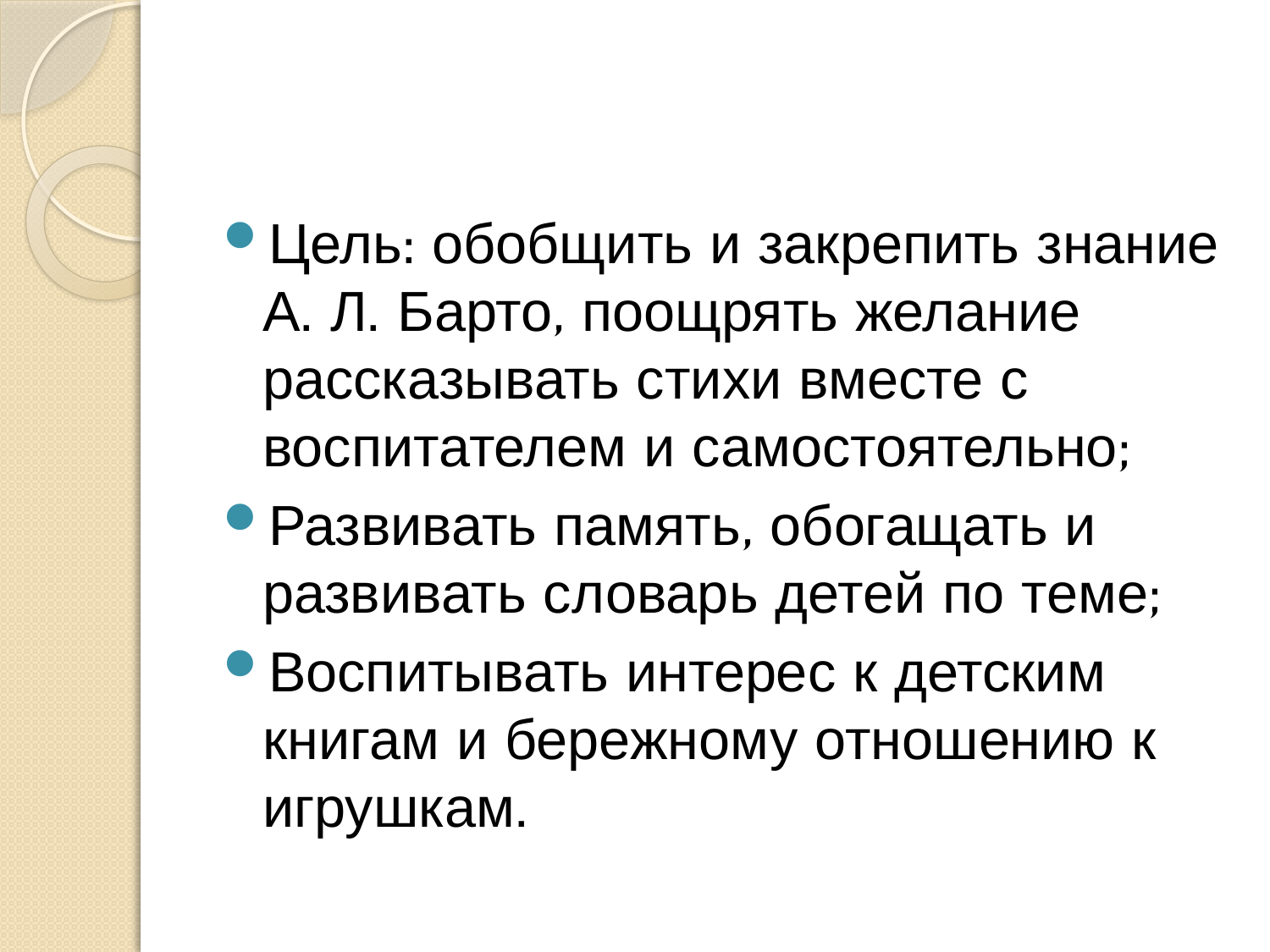

#
Цель: обобщить и закрепить знание А. Л. Барто, поощрять желание рассказывать стихи вместе с воспитателем и самостоятельно;
Развивать память, обогащать и развивать словарь детей по теме;
Воспитывать интерес к детским книгам и бережному отношению к игрушкам.